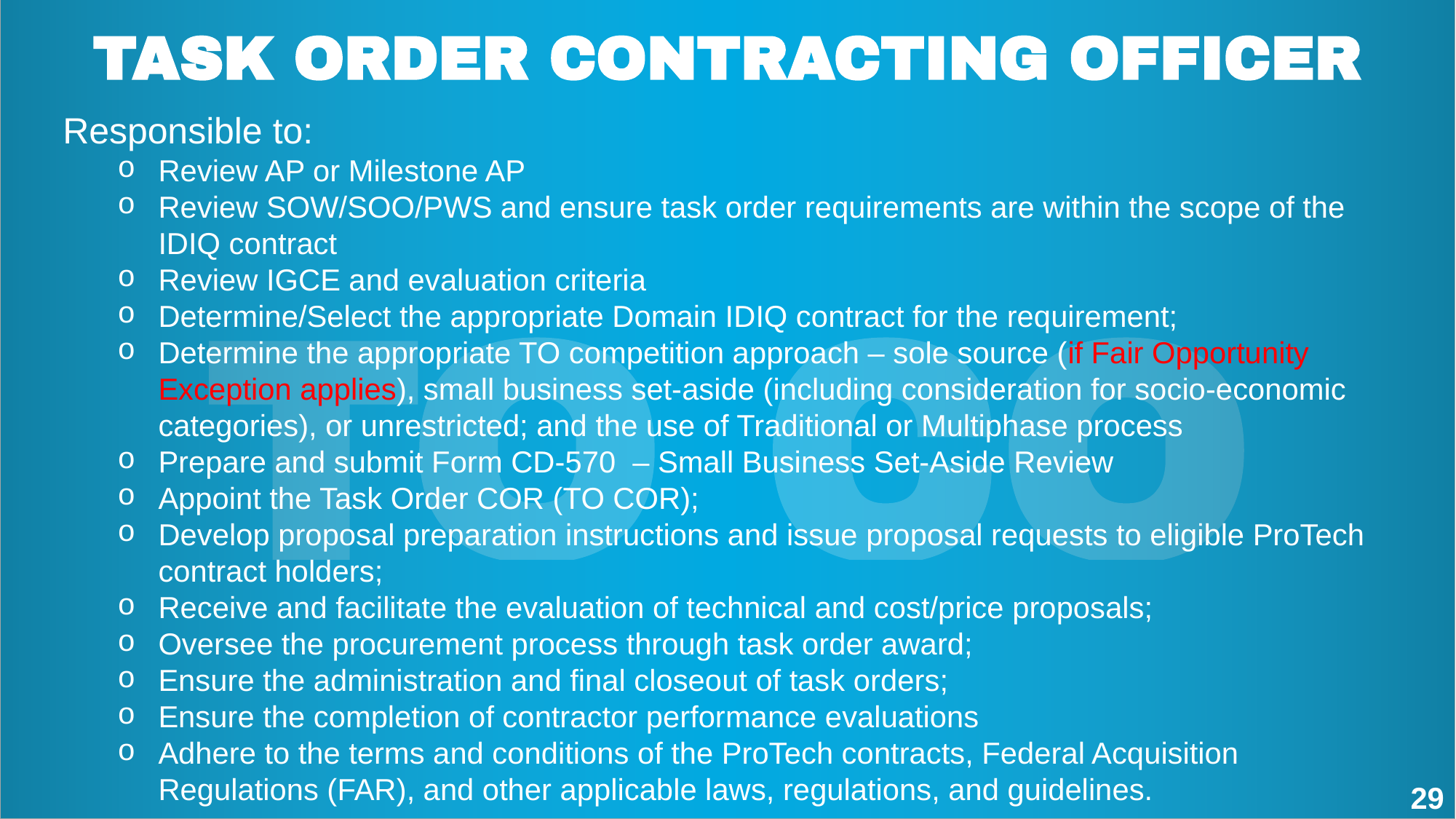

TASK ORDER CONTRACTING OFFICER
Responsible to:
Review AP or Milestone AP
Review SOW/SOO/PWS and ensure task order requirements are within the scope of the IDIQ contract
Review IGCE and evaluation criteria
Determine/Select the appropriate Domain IDIQ contract for the requirement;
Determine the appropriate TO competition approach – sole source (if Fair Opportunity Exception applies), small business set-aside (including consideration for socio-economic categories), or unrestricted; and the use of Traditional or Multiphase process
Prepare and submit Form CD-570  – Small Business Set-Aside Review
Appoint the Task Order COR (TO COR);
Develop proposal preparation instructions and issue proposal requests to eligible ProTech contract holders;
Receive and facilitate the evaluation of technical and cost/price proposals;
Oversee the procurement process through task order award;
Ensure the administration and final closeout of task orders;
Ensure the completion of contractor performance evaluations
Adhere to the terms and conditions of the ProTech contracts, Federal Acquisition Regulations (FAR), and other applicable laws, regulations, and guidelines.
TO CO
29